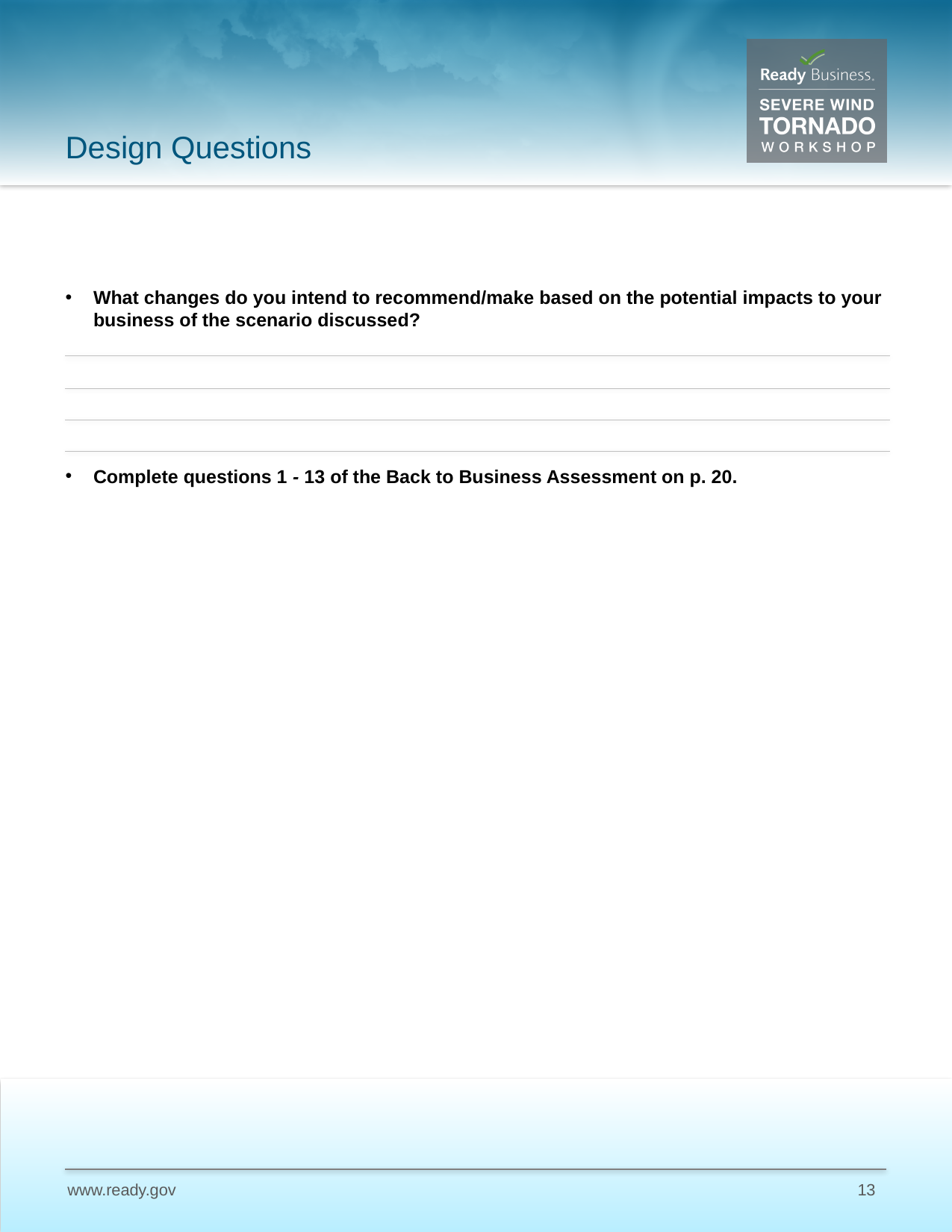

# Design Questions
What changes do you intend to recommend/make based on the potential impacts to your business of the scenario discussed?

Complete questions 1 - 13 of the Back to Business Assessment on p. 20.
13